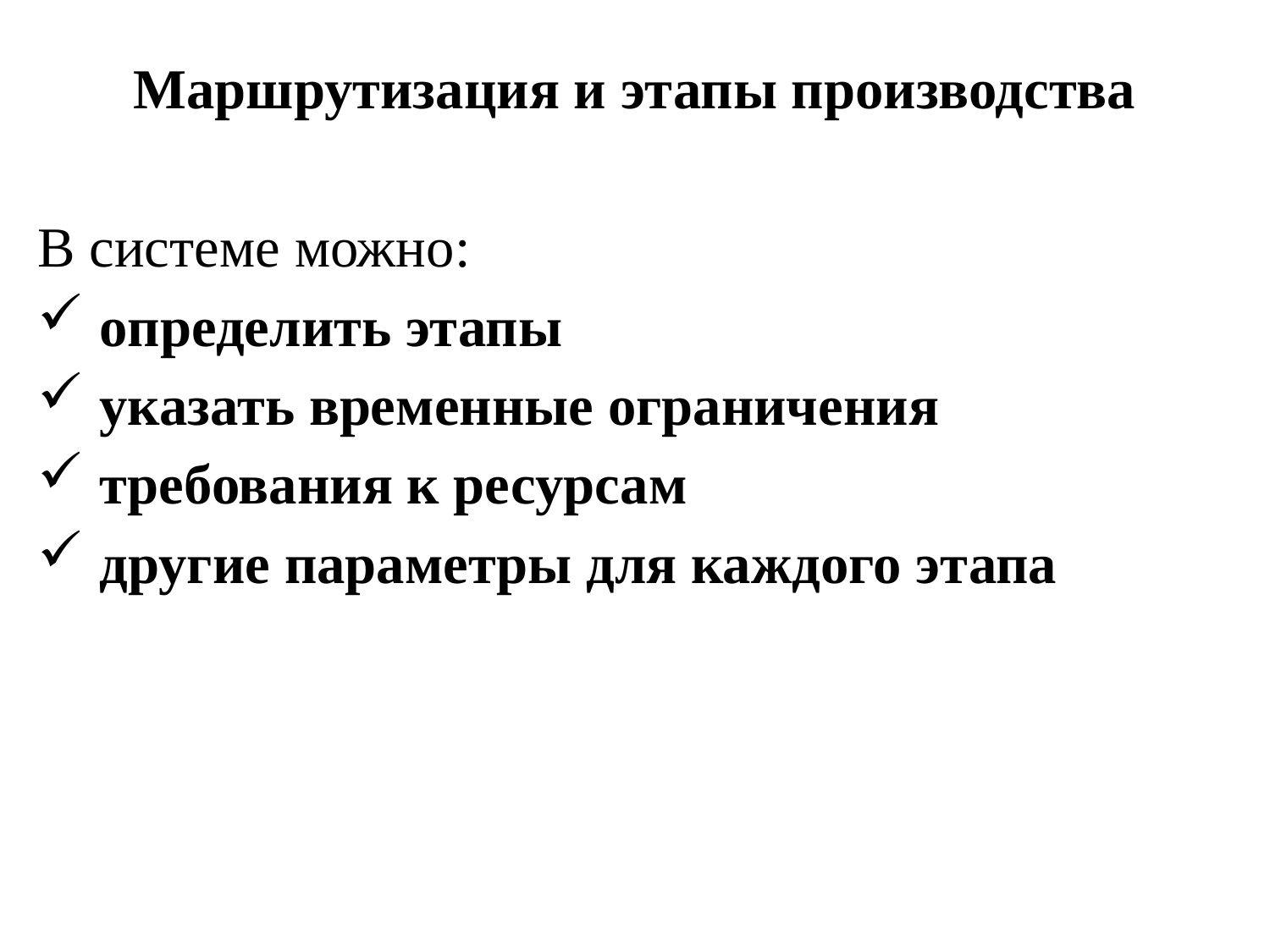

Маршрутизация и этапы производства

В системе можно:
 определить этапы
 указать временные ограничения
 требования к ресурсам
 другие параметры для каждого этапа